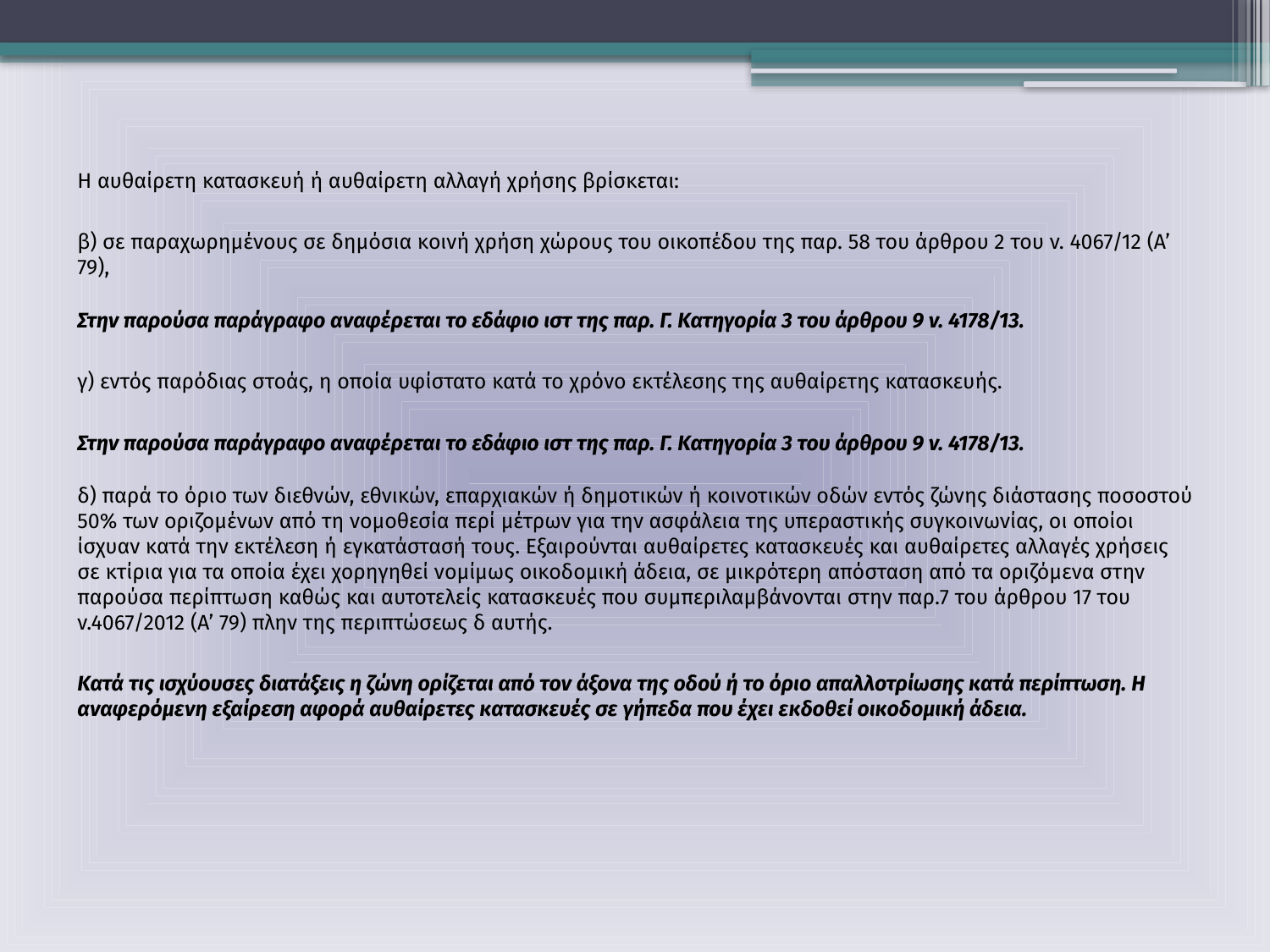

Η αυθαίρετη κατασκευή ή αυθαίρετη αλλαγή χρήσης βρίσκεται:

β) σε παραχωρημένους σε δημόσια κοινή χρήση χώρους του οικοπέδου της παρ. 58 του άρθρου 2 του ν. 4067/12 (Α’ 79),

Στην παρούσα παράγραφο αναφέρεται το εδάφιο ιστ της παρ. Γ. Κατηγορία 3 του άρθρου 9 ν. 4178/13.

γ) εντός παρόδιας στοάς, η οποία υφίστατο κατά το χρόνο εκτέλεσης της αυθαίρετης κατασκευής.

Στην παρούσα παράγραφο αναφέρεται το εδάφιο ιστ της παρ. Γ. Κατηγορία 3 του άρθρου 9 ν. 4178/13.

δ) παρά το όριο των διεθνών, εθνικών, επαρχιακών ή δημοτικών ή κοινοτικών οδών εντός ζώνης διάστασης ποσοστού 50% των οριζομένων από τη νομοθεσία περί μέτρων για την ασφάλεια της υπεραστικής συγκοινωνίας, οι οποίοι ίσχυαν κατά την εκτέλεση ή εγκατάστασή τους. Εξαιρούνται αυθαίρετες κατασκευές και αυθαίρετες αλλαγές χρήσεις σε κτίρια για τα οποία έχει χορηγηθεί νομίμως οικοδομική άδεια, σε μικρότερη απόσταση από τα οριζόμενα στην παρούσα περίπτωση καθώς και αυτοτελείς κατασκευές που συμπεριλαμβάνονται στην παρ.7 του άρθρου 17 του ν.4067/2012 (Α’ 79) πλην της περιπτώσεως δ αυτής.

Κατά τις ισχύουσες διατάξεις η ζώνη ορίζεται από τον άξονα της οδού ή το όριο απαλλοτρίωσης κατά περίπτωση. Η αναφερόμενη εξαίρεση αφορά αυθαίρετες κατασκευές σε γήπεδα που έχει εκδοθεί οικοδομική άδεια.